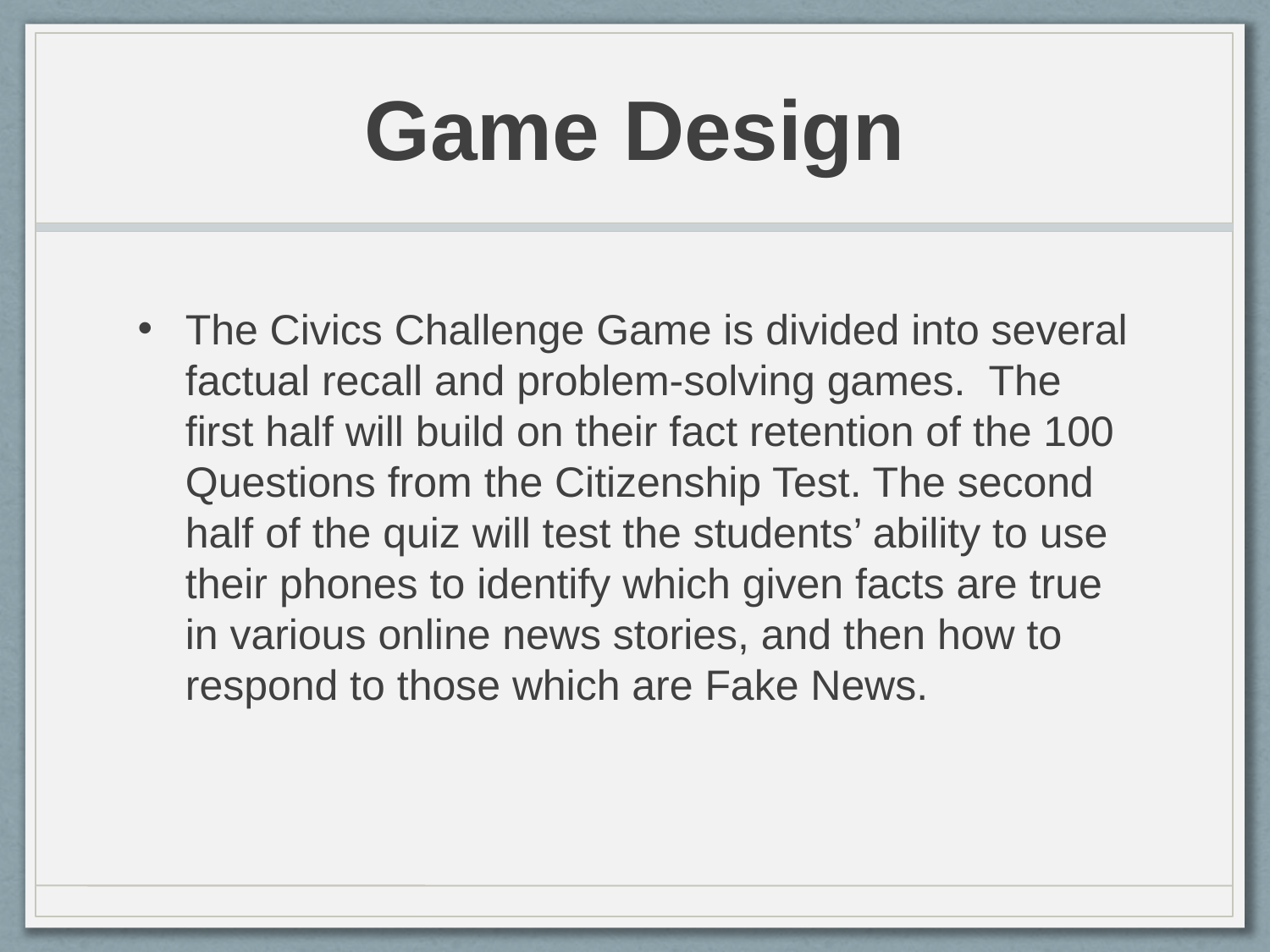

# Game Design
The Civics Challenge Game is divided into several factual recall and problem-solving games.  The first half will build on their fact retention of the 100 Questions from the Citizenship Test. The second half of the quiz will test the students’ ability to use their phones to identify which given facts are true in various online news stories, and then how to respond to those which are Fake News.